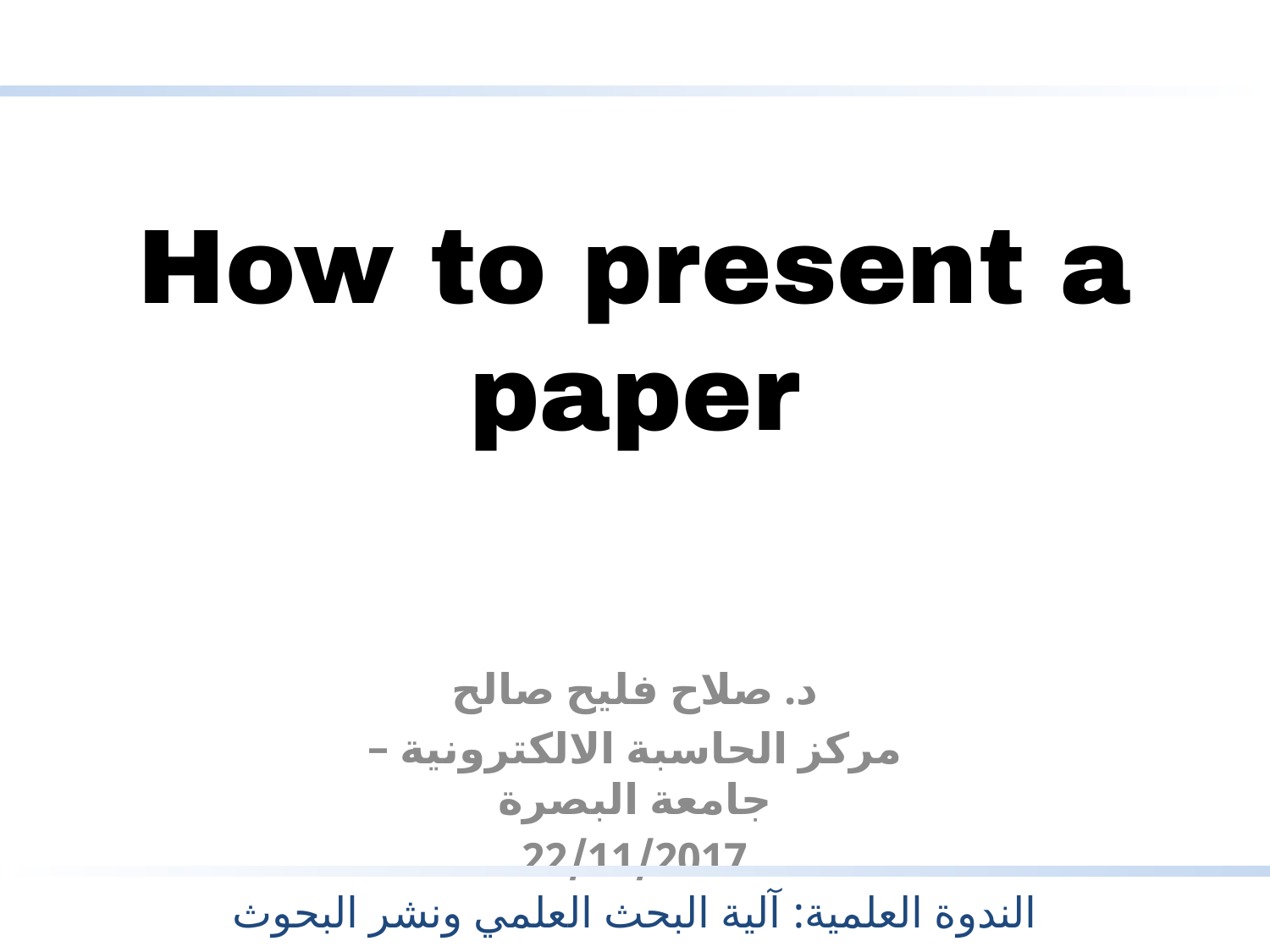

How to present a paper
د. صلاح فليح صالح
مركز الحاسبة الالكترونية – جامعة البصرة
22/11/2017
الندوة العلمية: آلية البحث العلمي ونشر البحوث